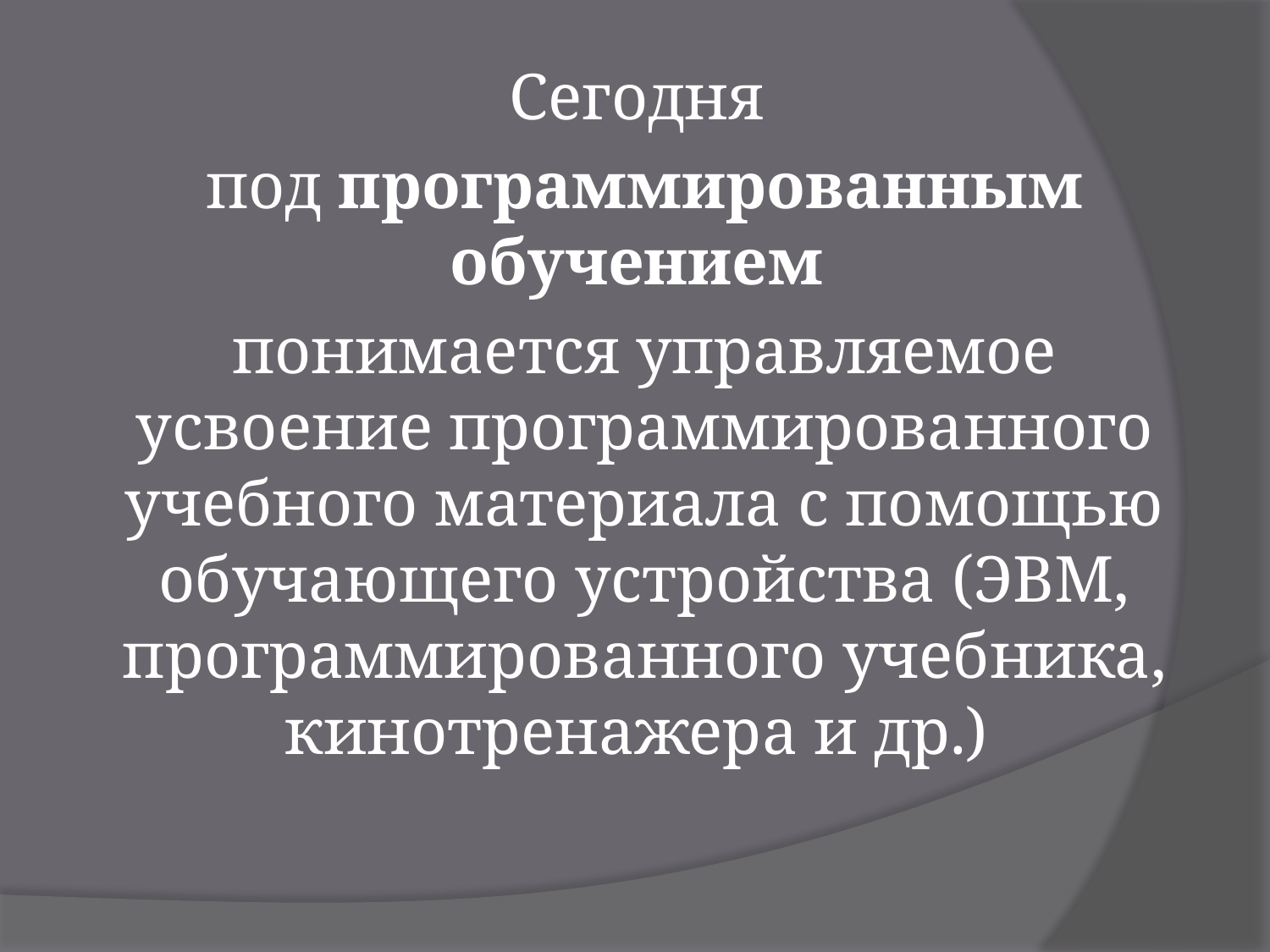

Сегодня
под программированным обучением
понимается управляемое усвоение программированного учебного материала с помощью обучающего устройства (ЭВМ, программированного учебника, кинотренажера и др.)